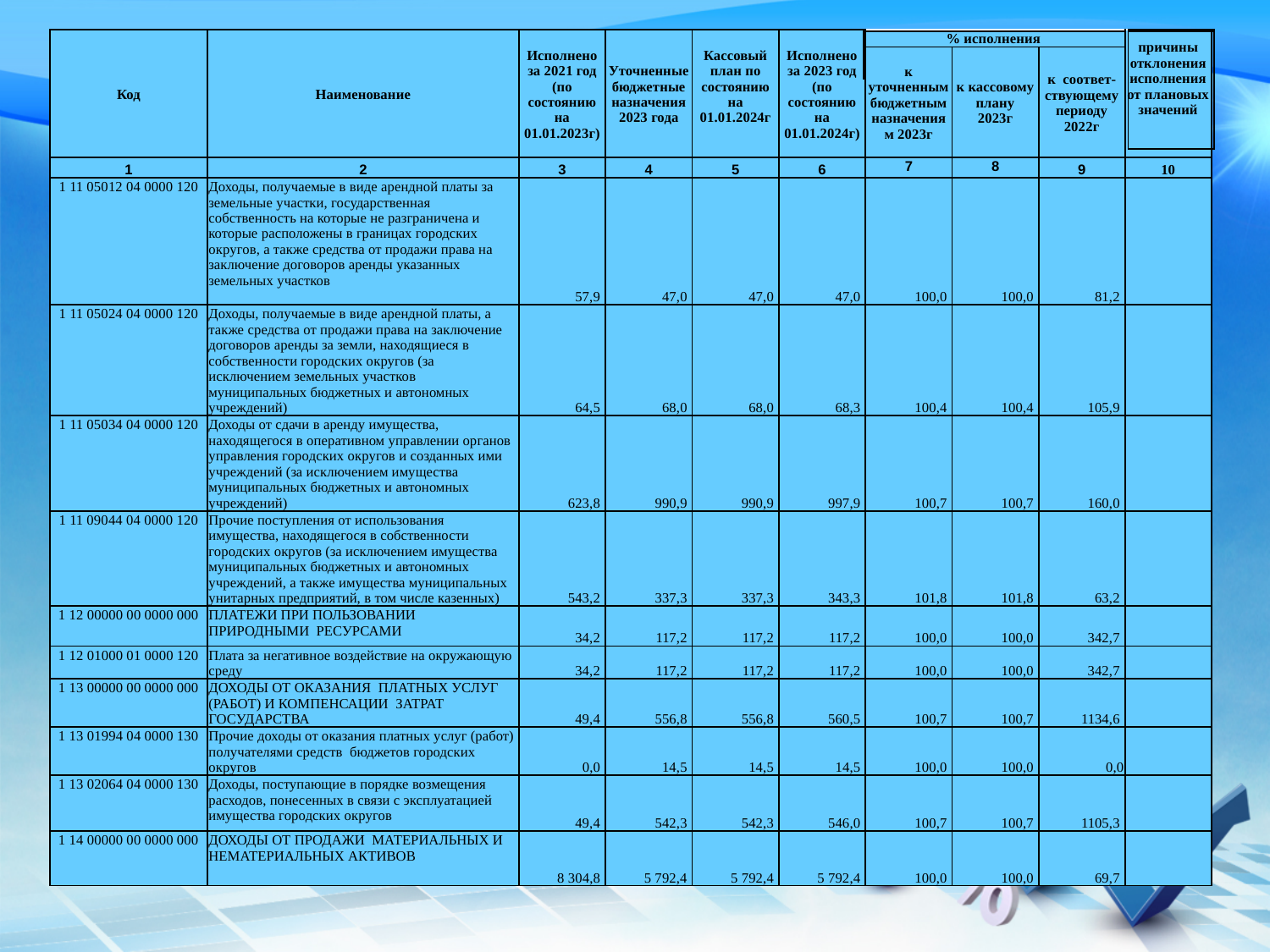

|  |
| --- |
| Код | Наименование | Исполнено за 2021 год (по состоянию на 01.01.2023г) | Уточненные бюджетные назначения 2023 года | Кассовый план по состоянию на 01.01.2024г | Исполнено за 2023 год (по состоянию на 01.01.2024г) | % исполнения |  |  | причины отклонения исполнения от плановых значений |
| --- | --- | --- | --- | --- | --- | --- | --- | --- | --- |
|  |  |  |  |  |  | к уточненным бюджетным назначениям 2023г | к кассовому плану 2023г | к соответ-ствующему периоду 2022г |  |
| 1 | 2 | 3 | 4 | 5 | 6 | 7 | 8 | 9 | 10 |
| 1 11 05012 04 0000 120 | Доходы, получаемые в виде арендной платы за земельные участки, государственная собственность на которые не разграничена и которые расположены в границах городских округов, а также средства от продажи права на заключение договоров аренды указанных земельных участков | 57,9 | 47,0 | 47,0 | 47,0 | 100,0 | 100,0 | 81,2 |  |
| 1 11 05024 04 0000 120 | Доходы, получаемые в виде арендной платы, а также средства от продажи права на заключение договоров аренды за земли, находящиеся в собственности городских округов (за исключением земельных участков муниципальных бюджетных и автономных учреждений) | 64,5 | 68,0 | 68,0 | 68,3 | 100,4 | 100,4 | 105,9 |  |
| 1 11 05034 04 0000 120 | Доходы от сдачи в аренду имущества, находящегося в оперативном управлении органов управления городских округов и созданных ими учреждений (за исключением имущества муниципальных бюджетных и автономных учреждений) | 623,8 | 990,9 | 990,9 | 997,9 | 100,7 | 100,7 | 160,0 |  |
| 1 11 09044 04 0000 120 | Прочие поступления от использования имущества, находящегося в собственности городских округов (за исключением имущества муниципальных бюджетных и автономных учреждений, а также имущества муниципальных унитарных предприятий, в том числе казенных) | 543,2 | 337,3 | 337,3 | 343,3 | 101,8 | 101,8 | 63,2 |  |
| 1 12 00000 00 0000 000 | ПЛАТЕЖИ ПРИ ПОЛЬЗОВАНИИ ПРИРОДНЫМИ РЕСУРСАМИ | 34,2 | 117,2 | 117,2 | 117,2 | 100,0 | 100,0 | 342,7 |  |
| 1 12 01000 01 0000 120 | Плата за негативное воздействие на окружающую среду | 34,2 | 117,2 | 117,2 | 117,2 | 100,0 | 100,0 | 342,7 |  |
| 1 13 00000 00 0000 000 | ДОХОДЫ ОТ ОКАЗАНИЯ ПЛАТНЫХ УСЛУГ (РАБОТ) И КОМПЕНСАЦИИ ЗАТРАТ ГОСУДАРСТВА | 49,4 | 556,8 | 556,8 | 560,5 | 100,7 | 100,7 | 1134,6 |  |
| 1 13 01994 04 0000 130 | Прочие доходы от оказания платных услуг (работ) получателями средств бюджетов городских округов | 0,0 | 14,5 | 14,5 | 14,5 | 100,0 | 100,0 | 0,0 |  |
| 1 13 02064 04 0000 130 | Доходы, поступающие в порядке возмещения расходов, понесенных в связи с эксплуатацией имущества городских округов | 49,4 | 542,3 | 542,3 | 546,0 | 100,7 | 100,7 | 1105,3 |  |
| 1 14 00000 00 0000 000 | ДОХОДЫ ОТ ПРОДАЖИ МАТЕРИАЛЬНЫХ И НЕМАТЕРИАЛЬНЫХ АКТИВОВ | 8 304,8 | 5 792,4 | 5 792,4 | 5 792,4 | 100,0 | 100,0 | 69,7 |  |
|  |
| --- |
|  |
| --- |